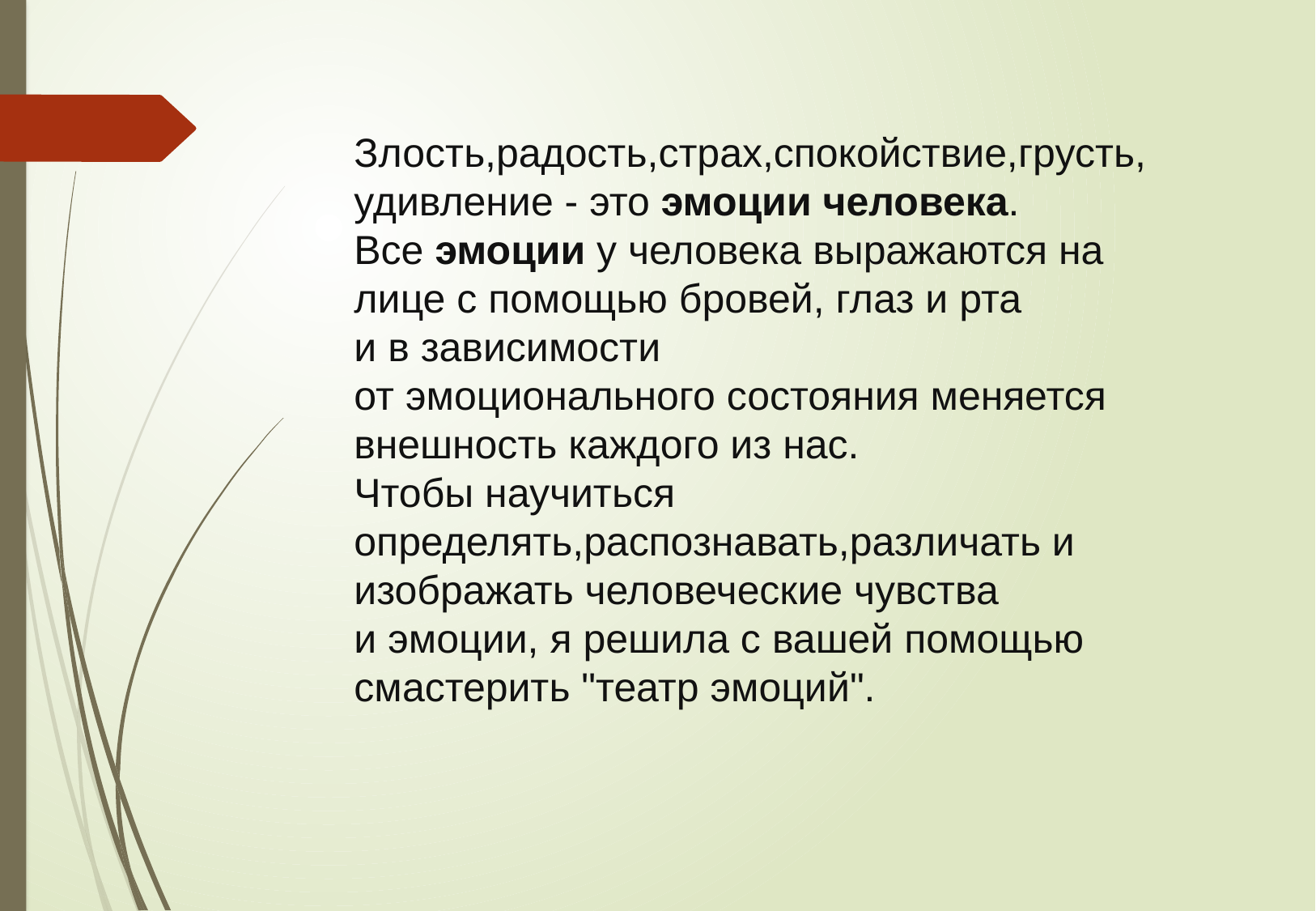

Злость,радость,страх,спокойствие,грусть,удивление - это эмоции человека. Все эмоции у человека выражаются на лице с помощью бровей, глаз и рта
и в зависимости от эмоционального состояния меняется внешность каждого из нас.
Чтобы научиться определять,распознавать,различать и изображать человеческие чувства и эмоции, я решила с вашей помощью смастерить "театр эмоций".